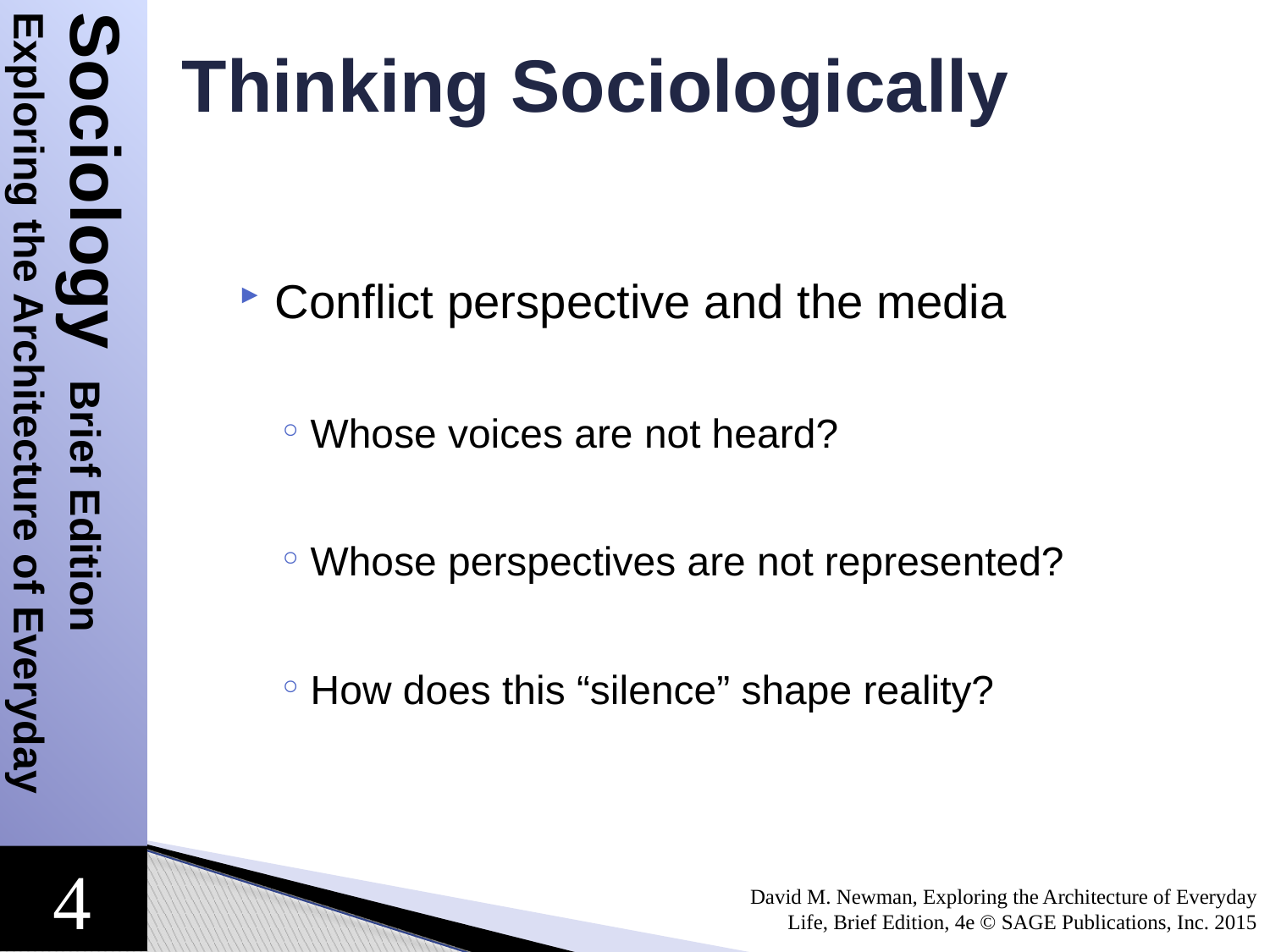

Thinking Sociologically
Conflict perspective and the media

Whose voices are not heard?

Whose perspectives are not represented?

How does this “silence” shape reality?
David M. Newman, Exploring the Architecture of Everyday Life, Brief Edition, 4e © SAGE Publications, Inc. 2015